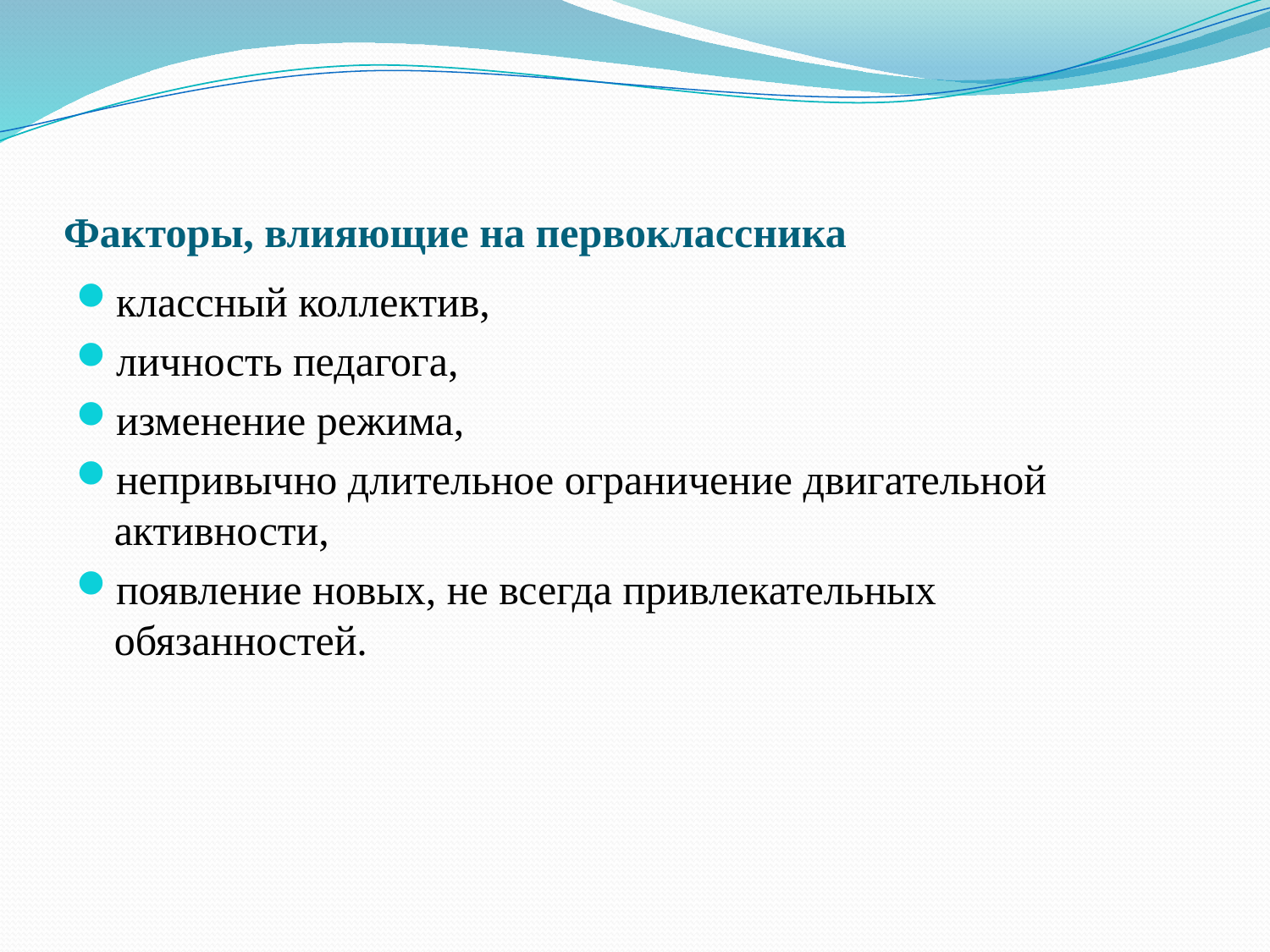

# Факторы, влияющие на первоклассника
классный коллектив,
личность педагога,
изменение режима,
непривычно длительное ограничение двигательной активности,
появление новых, не всегда привлекательных обязанностей.